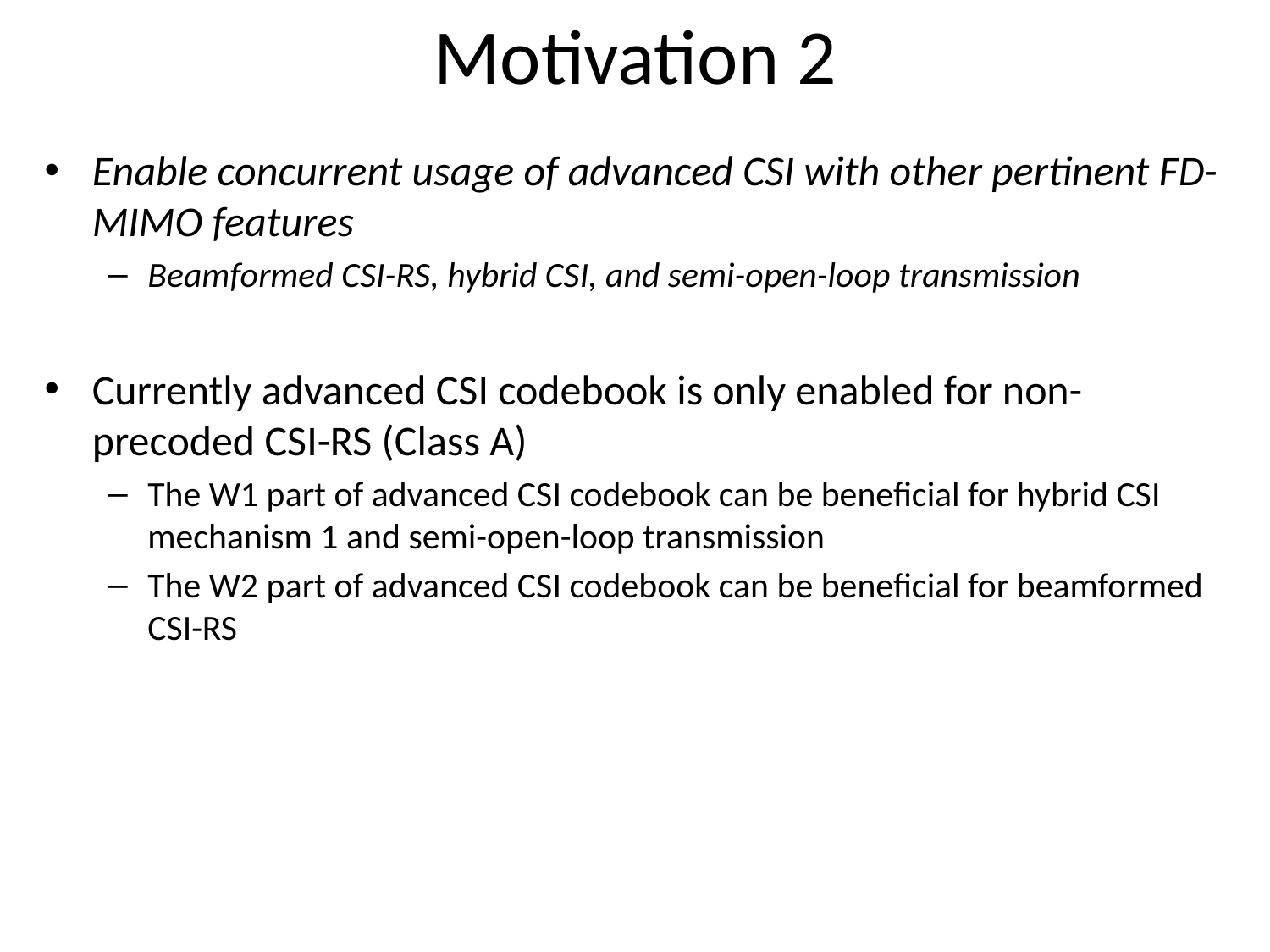

# Motivation 2
Enable concurrent usage of advanced CSI with other pertinent FD-MIMO features
Beamformed CSI-RS, hybrid CSI, and semi-open-loop transmission

Currently advanced CSI codebook is only enabled for non-precoded CSI-RS (Class A)
The W1 part of advanced CSI codebook can be beneficial for hybrid CSI mechanism 1 and semi-open-loop transmission
The W2 part of advanced CSI codebook can be beneficial for beamformed CSI-RS